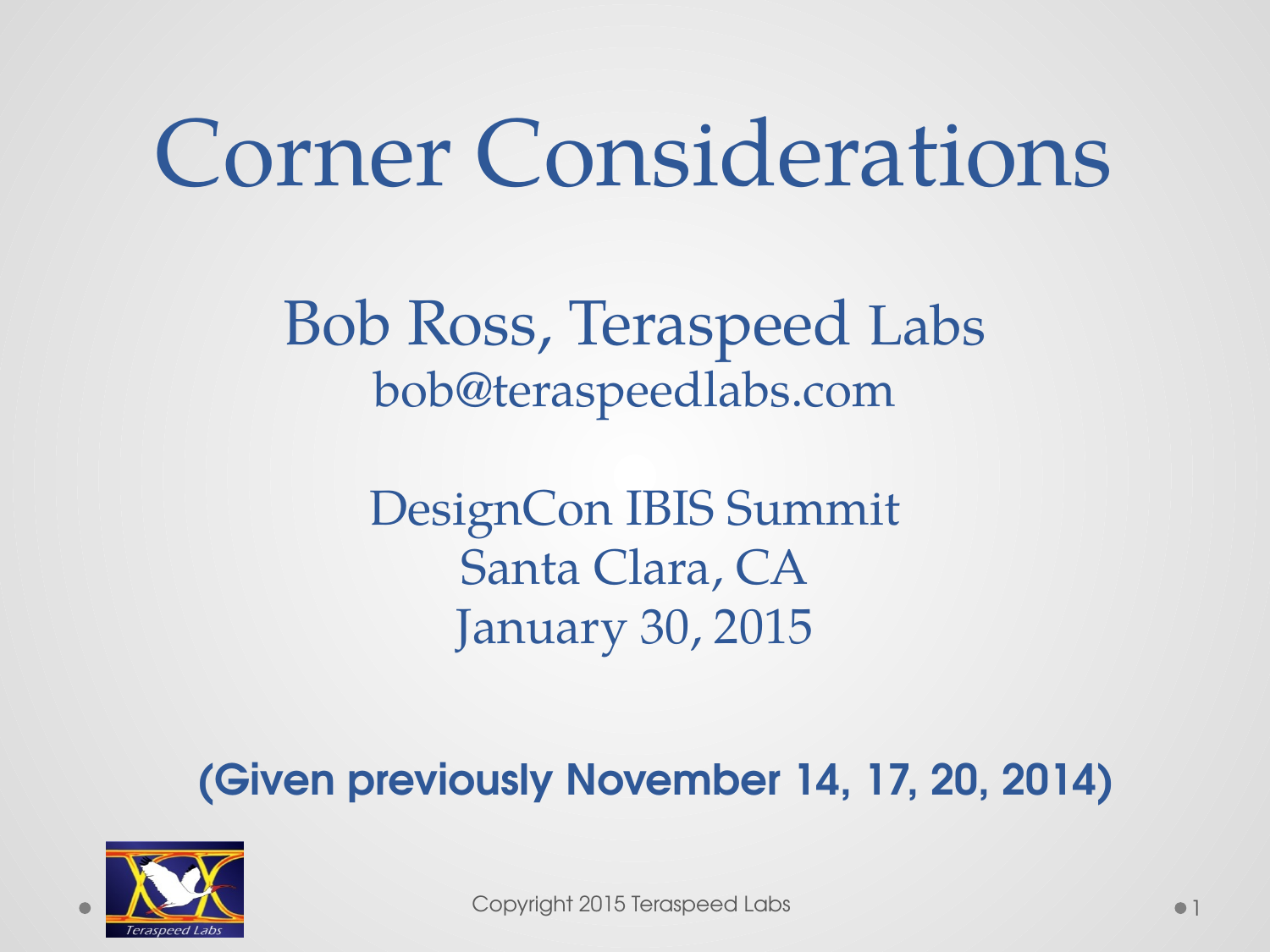

# Corner Considerations Bob Ross, Teraspeed Labs bob@teraspeedlabs.com DesignCon IBIS Summit Santa Clara, CA January 30, 2015

(Given previously November 14, 17, 20, 2014)

Copyright 2015 Teraspeed Labs
1